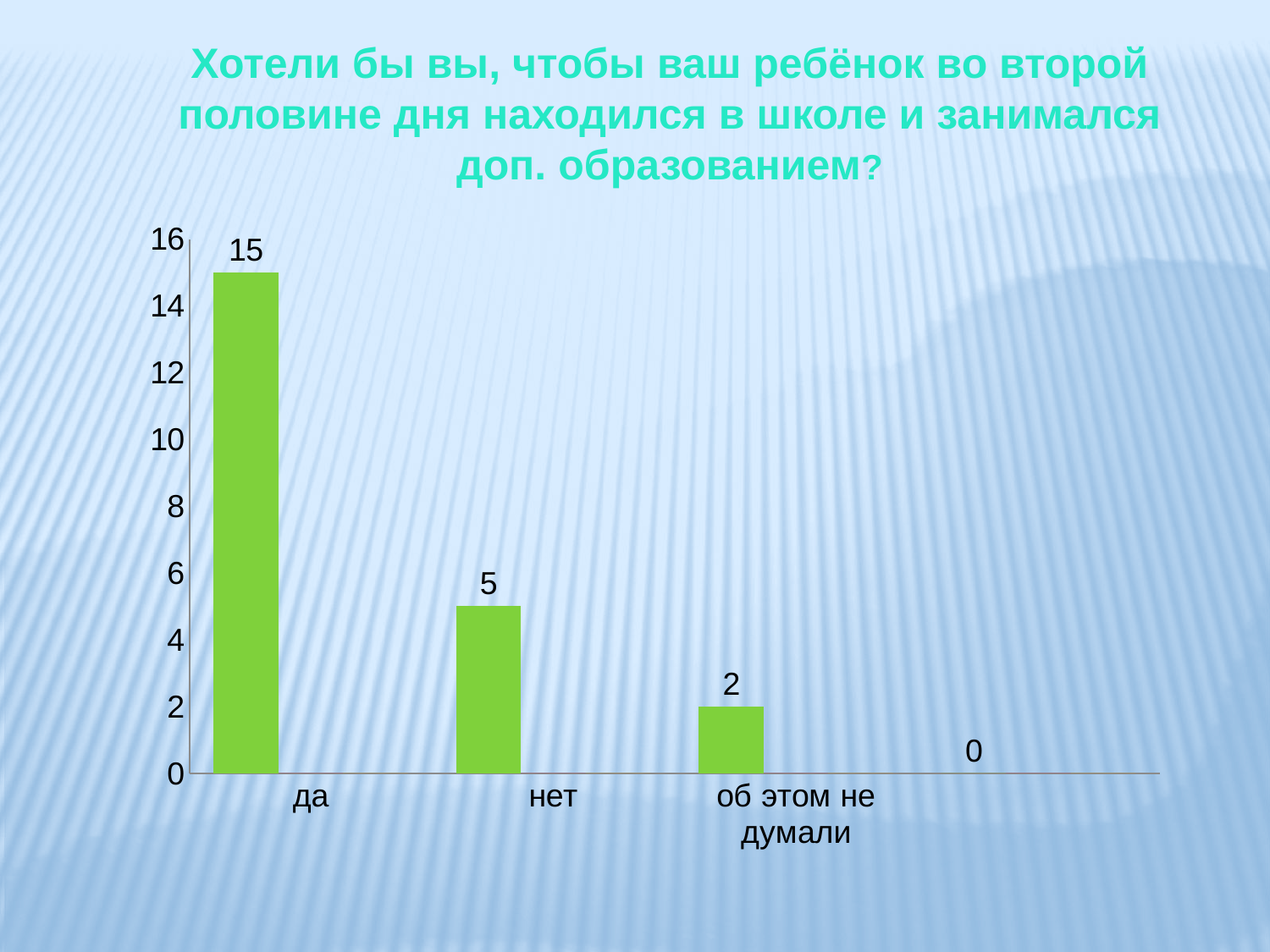

Хотели бы вы, чтобы ваш ребёнок во второй половине дня находился в школе и занимался доп. образованием?

### Chart

| Category | Столбец1 | Столбец2 | Столбец3 |
|---|---|---|---|
| да | 15.0 | 0.0 | 0.0 |
| нет | 5.0 | 0.0 | 0.0 |
| об этом не думали | 2.0 | 0.0 | 0.0 |